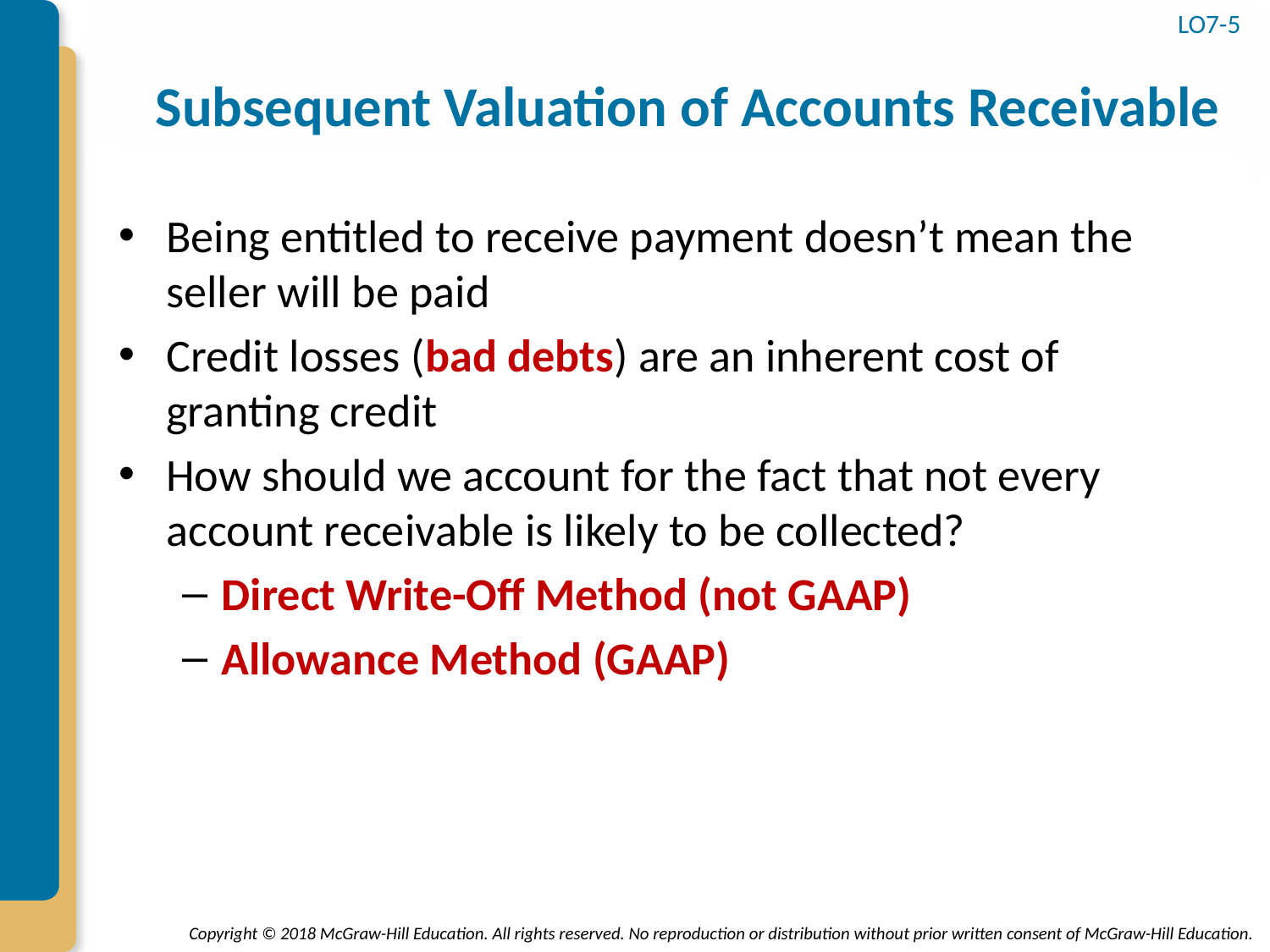

# Subsequent Valuation of Accounts Receivable
LO7-5
Being entitled to receive payment doesn’t mean the seller will be paid
Credit losses (bad debts) are an inherent cost of granting credit
How should we account for the fact that not every account receivable is likely to be collected?
Direct Write-Off Method (not GAAP)
Allowance Method (GAAP)